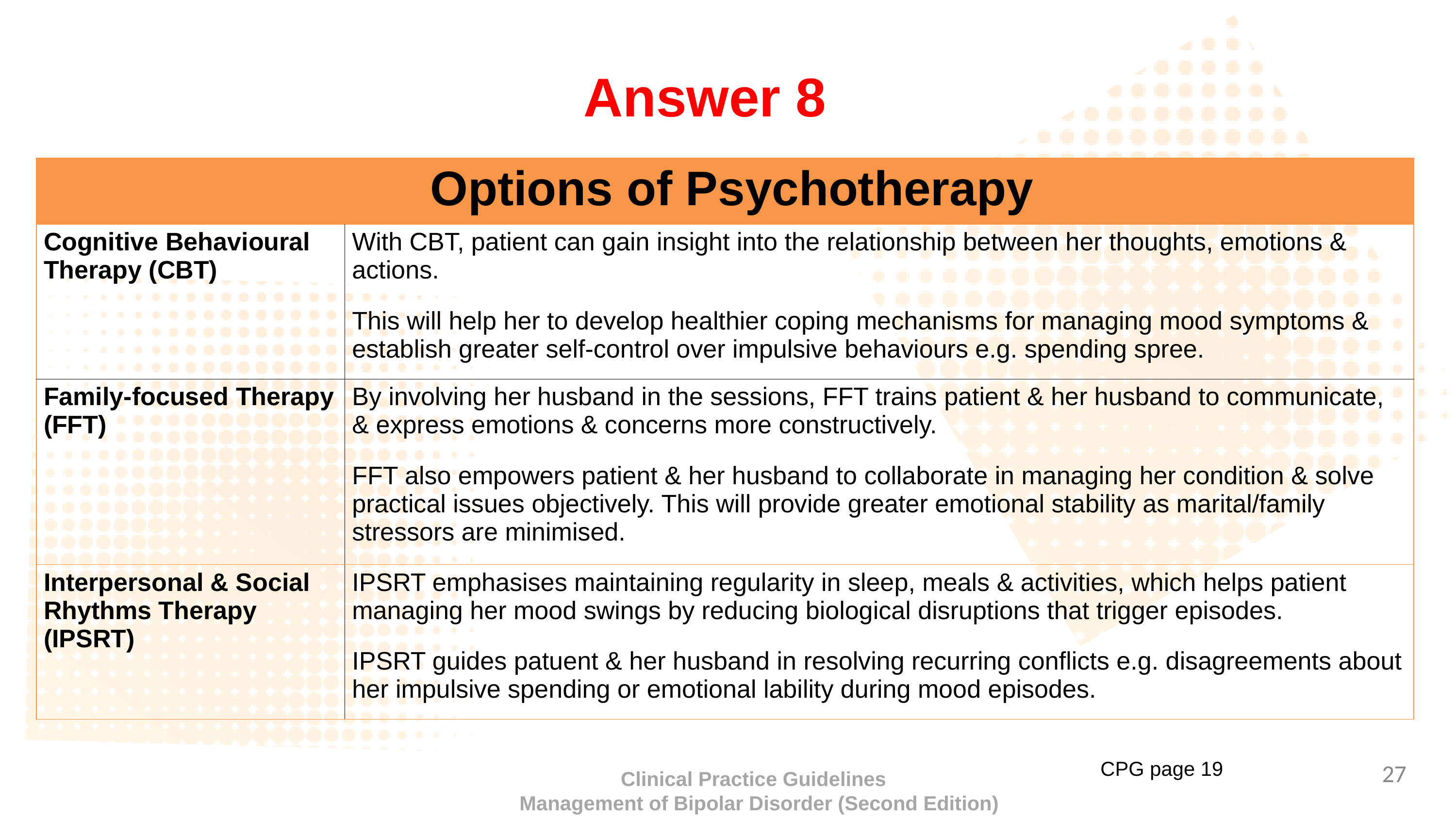

Answer 8

| Options of Psychotherapy |  |
| --- | --- |
| Cognitive Behavioural Therapy (CBT) | With CBT, patient can gain insight into the relationship between her thoughts, emotions & actions. This will help her to develop healthier coping mechanisms for managing mood symptoms & establish greater self-control over impulsive behaviours e.g. spending spree. |
| Family-focused Therapy (FFT) | By involving her husband in the sessions, FFT trains patient & her husband to communicate, & express emotions & concerns more constructively. FFT also empowers patient & her husband to collaborate in managing her condition & solve practical issues objectively. This will provide greater emotional stability as marital/family stressors are minimised. |
| Interpersonal & Social Rhythms Therapy (IPSRT) | IPSRT emphasises maintaining regularity in sleep, meals & activities, which helps patient managing her mood swings by reducing biological disruptions that trigger episodes. IPSRT guides patuent & her husband in resolving recurring conflicts e.g. disagreements about her impulsive spending or emotional lability during mood episodes. |

CPG page 19
27
Clinical Practice Guidelines
 Management of Bipolar Disorder (Second Edition)